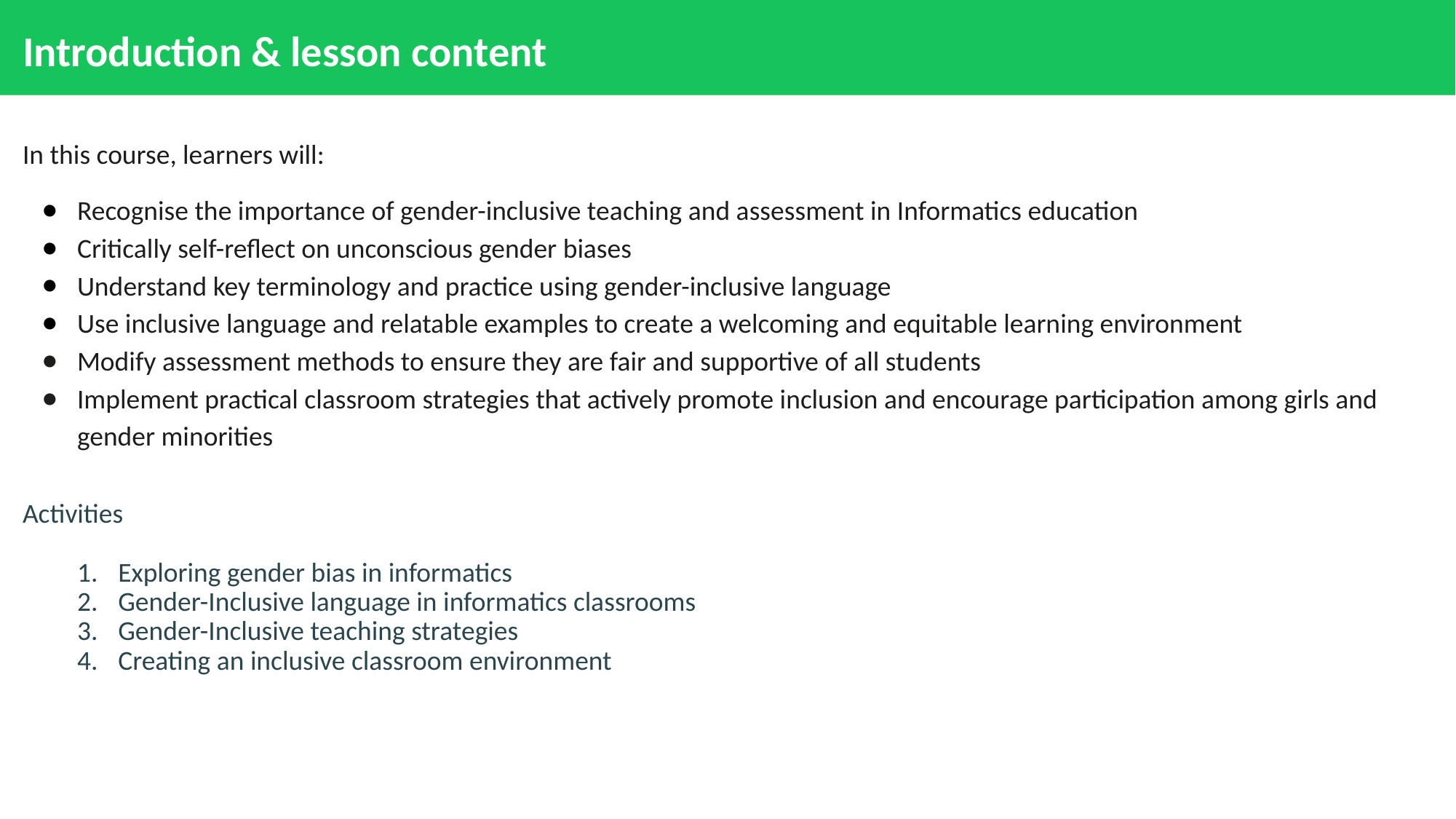

# Introduction & lesson content
In this course, learners will:
Recognise the importance of gender-inclusive teaching and assessment in Informatics education
Critically self-reflect on unconscious gender biases
Understand key terminology and practice using gender-inclusive language
Use inclusive language and relatable examples to create a welcoming and equitable learning environment
Modify assessment methods to ensure they are fair and supportive of all students
Implement practical classroom strategies that actively promote inclusion and encourage participation among girls and gender minorities

Activities

Exploring gender bias in informatics
Gender-Inclusive language in informatics classrooms
Gender-Inclusive teaching strategies
Creating an inclusive classroom environment